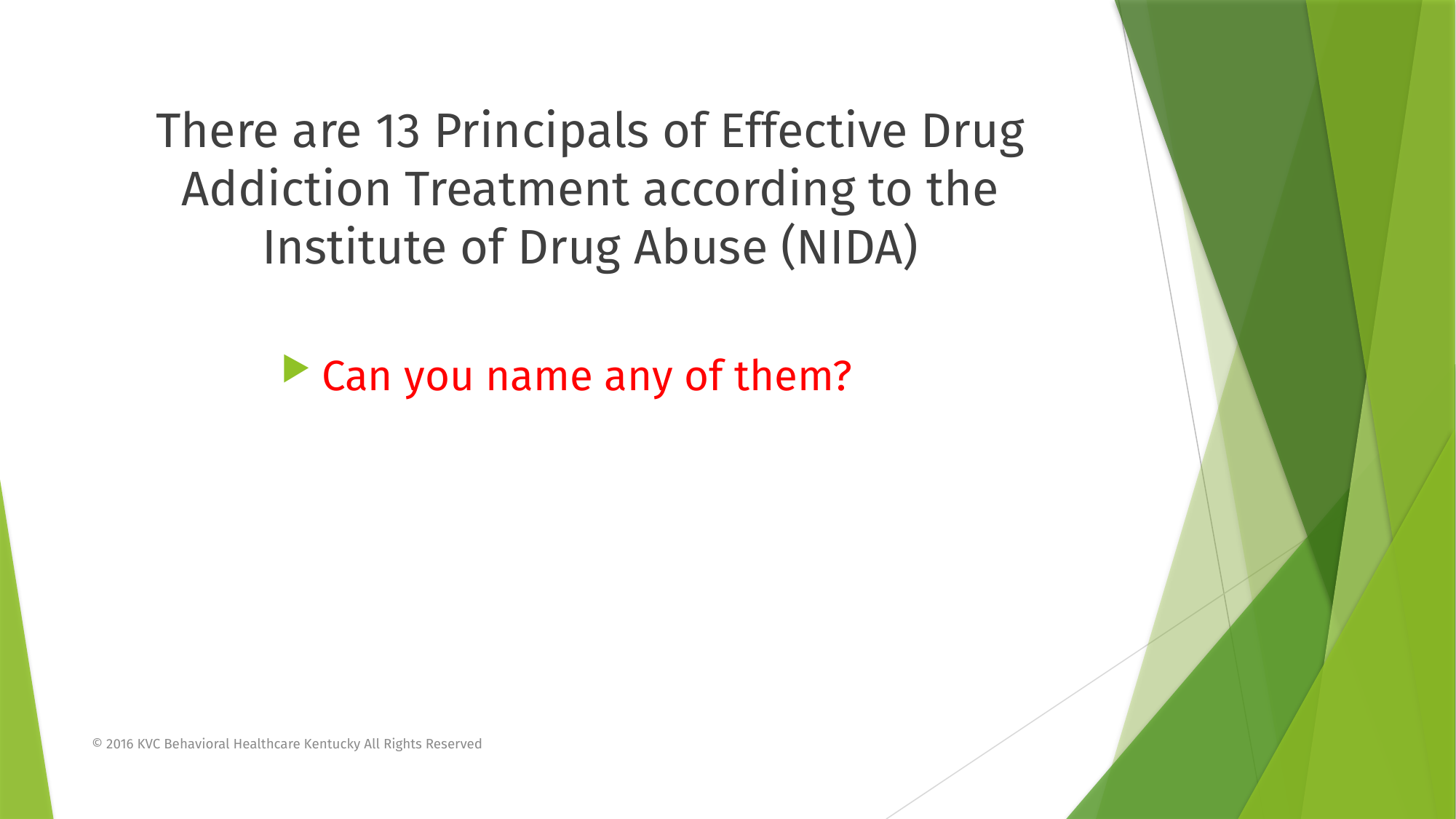

There are 13 Principals of Effective Drug Addiction Treatment according to the Institute of Drug Abuse (NIDA)

Can you name any of them?
© 2016 KVC Behavioral Healthcare Kentucky All Rights Reserved